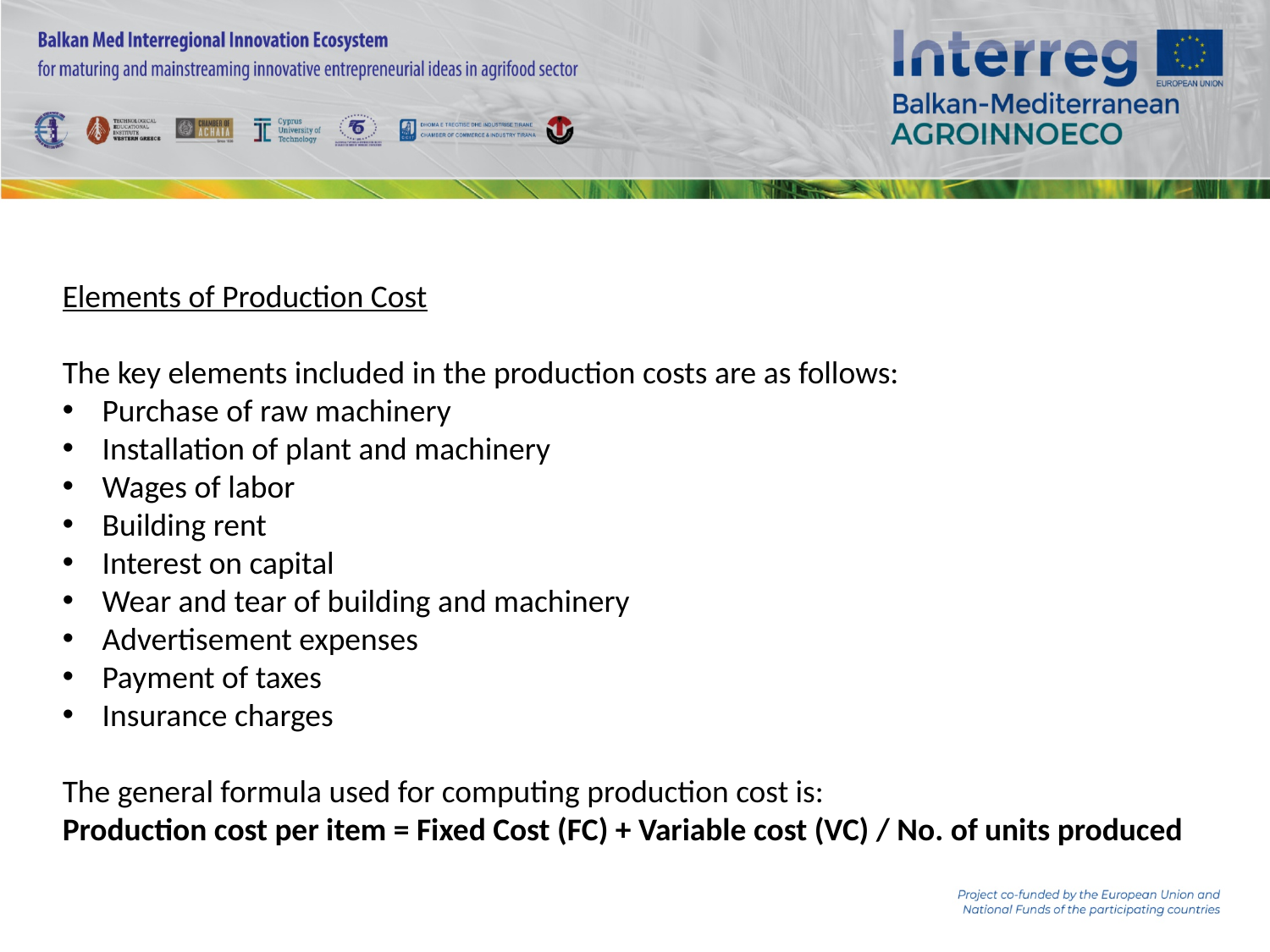

Elements of Production Cost

The key elements included in the production costs are as follows:
Purchase of raw machinery
Installation of plant and machinery
Wages of labor
Building rent
Interest on capital
Wear and tear of building and machinery
Advertisement expenses
Payment of taxes
Insurance charges

The general formula used for computing production cost is:
Production cost per item = Fixed Cost (FC) + Variable cost (VC) / No. of units produced